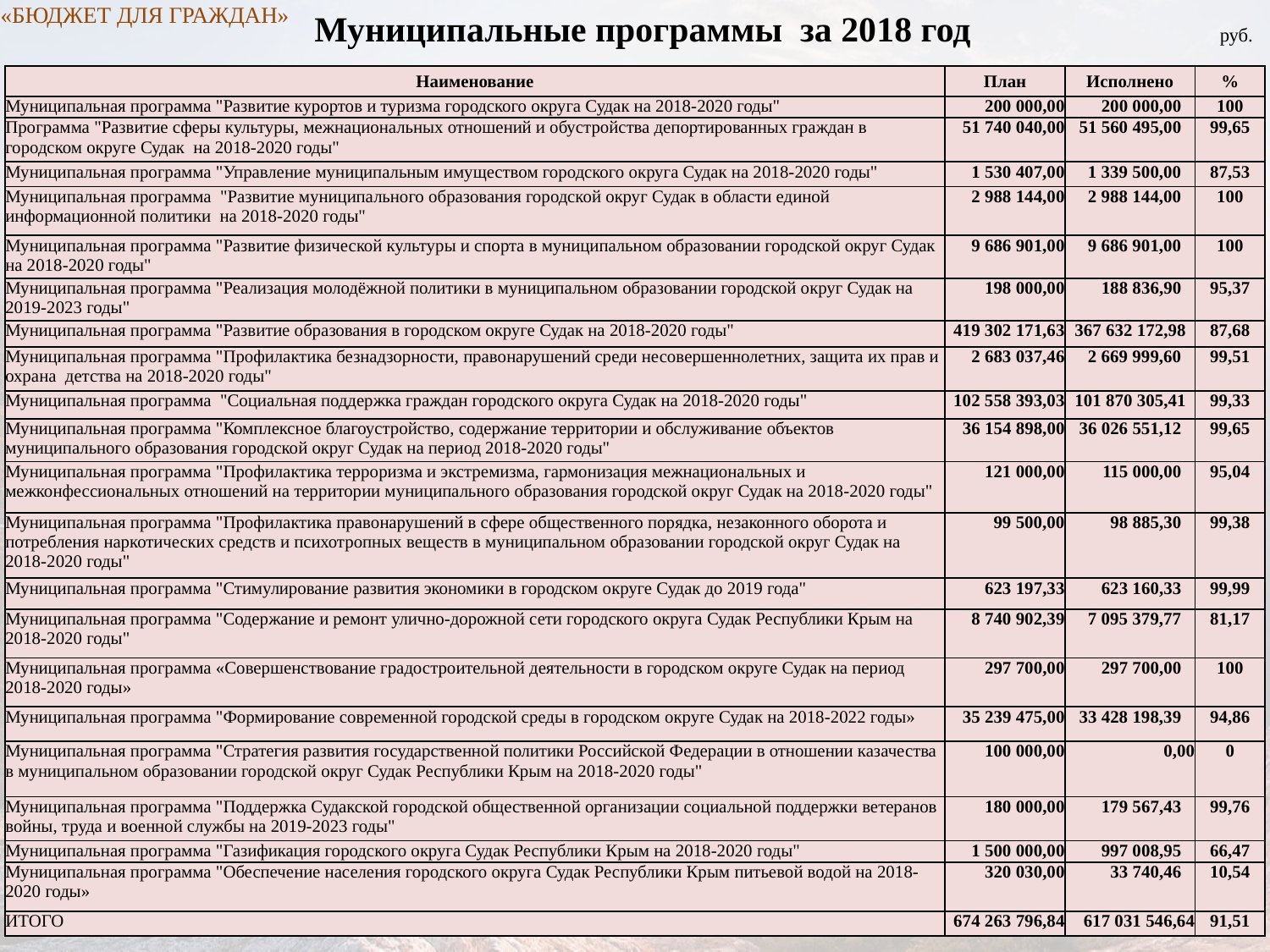

# Муниципальные программы  за 2018 год                            руб.
«БЮДЖЕТ ДЛЯ ГРАЖДАН»
| Наименование | План | Исполнено | % |
| --- | --- | --- | --- |
| Муниципальная программа "Развитие курортов и туризма городского округа Судак на 2018-2020 годы" | 200 000,00 | 200 000,00 | 100 |
| Программа "Развитие сферы культуры, межнациональных отношений и обустройства депортированных граждан в городском округе Судак на 2018-2020 годы" | 51 740 040,00 | 51 560 495,00 | 99,65 |
| Муниципальная программа "Управление муниципальным имуществом городского округа Судак на 2018-2020 годы" | 1 530 407,00 | 1 339 500,00 | 87,53 |
| Муниципальная программа "Развитие муниципального образования городской округ Судак в области единой информационной политики на 2018-2020 годы" | 2 988 144,00 | 2 988 144,00 | 100 |
| Муниципальная программа "Развитие физической культуры и спорта в муниципальном образовании городской округ Судак на 2018-2020 годы" | 9 686 901,00 | 9 686 901,00 | 100 |
| Муниципальная программа "Реализация молодёжной политики в муниципальном образовании городской округ Судак на 2019-2023 годы" | 198 000,00 | 188 836,90 | 95,37 |
| Муниципальная программа "Развитие образования в городском округе Судак на 2018-2020 годы" | 419 302 171,63 | 367 632 172,98 | 87,68 |
| Муниципальная программа "Профилактика безнадзорности, правонарушений среди несовершеннолетних, защита их прав и охрана детства на 2018-2020 годы" | 2 683 037,46 | 2 669 999,60 | 99,51 |
| Муниципальная программа "Социальная поддержка граждан городского округа Судак на 2018-2020 годы" | 102 558 393,03 | 101 870 305,41 | 99,33 |
| Муниципальная программа "Комплексное благоустройство, содержание территории и обслуживание объектов муниципального образования городской округ Судак на период 2018-2020 годы" | 36 154 898,00 | 36 026 551,12 | 99,65 |
| Муниципальная программа "Профилактика терроризма и экстремизма, гармонизация межнациональных и межконфессиональных отношений на территории муниципального образования городской округ Судак на 2018-2020 годы" | 121 000,00 | 115 000,00 | 95,04 |
| Муниципальная программа "Профилактика правонарушений в сфере общественного порядка, незаконного оборота и потребления наркотических средств и психотропных веществ в муниципальном образовании городской округ Судак на 2018-2020 годы" | 99 500,00 | 98 885,30 | 99,38 |
| Муниципальная программа "Стимулирование развития экономики в городском округе Судак до 2019 года" | 623 197,33 | 623 160,33 | 99,99 |
| Муниципальная программа "Содержание и ремонт улично-дорожной сети городского округа Судак Республики Крым на 2018-2020 годы" | 8 740 902,39 | 7 095 379,77 | 81,17 |
| Муниципальная программа «Совершенствование градостроительной деятельности в городском округе Судак на период 2018-2020 годы» | 297 700,00 | 297 700,00 | 100 |
| Муниципальная программа "Формирование современной городской среды в городском округе Судак на 2018-2022 годы» | 35 239 475,00 | 33 428 198,39 | 94,86 |
| Муниципальная программа "Стратегия развития государственной политики Российской Федерации в отношении казачества в муниципальном образовании городской округ Судак Республики Крым на 2018-2020 годы" | 100 000,00 | 0,00 | 0 |
| Муниципальная программа "Поддержка Судакской городской общественной организации социальной поддержки ветеранов войны, труда и военной службы на 2019-2023 годы" | 180 000,00 | 179 567,43 | 99,76 |
| Муниципальная программа "Газификация городского округа Судак Республики Крым на 2018-2020 годы" | 1 500 000,00 | 997 008,95 | 66,47 |
| Муниципальная программа "Обеспечение населения городского округа Судак Республики Крым питьевой водой на 2018-2020 годы» | 320 030,00 | 33 740,46 | 10,54 |
| ИТОГО | 674 263 796,84 | 617 031 546,64 | 91,51 |